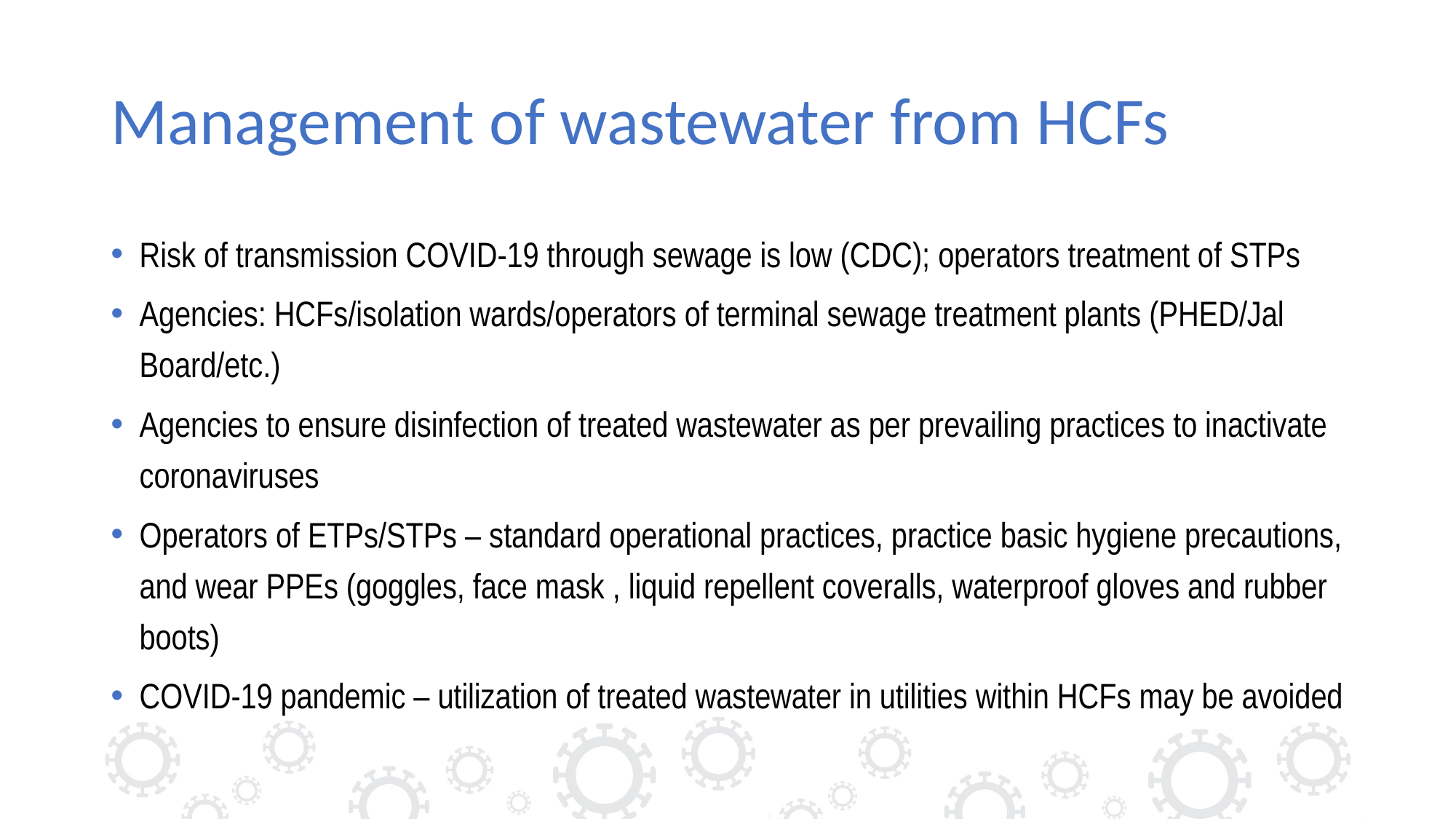

# Management of wastewater from HCFs
Risk of transmission COVID-19 through sewage is low (CDC); operators treatment of STPs
Agencies: HCFs/isolation wards/operators of terminal sewage treatment plants (PHED/Jal Board/etc.)
Agencies to ensure disinfection of treated wastewater as per prevailing practices to inactivate coronaviruses
Operators of ETPs/STPs – standard operational practices, practice basic hygiene precautions, and wear PPEs (goggles, face mask , liquid repellent coveralls, waterproof gloves and rubber boots)
COVID-19 pandemic – utilization of treated wastewater in utilities within HCFs may be avoided